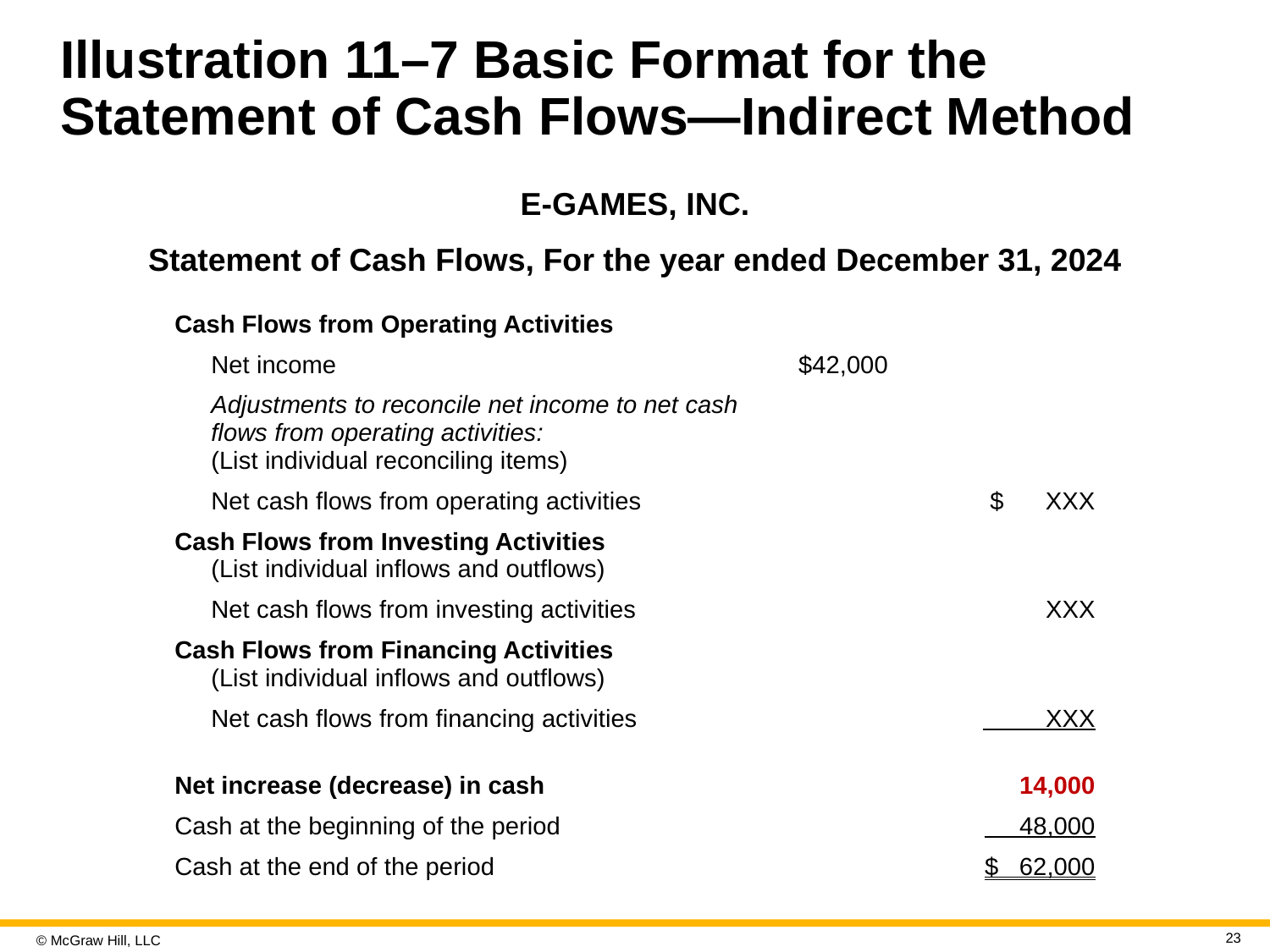

# Illustration 11–7 Basic Format for the Statement of Cash Flows—Indirect Method
E-GAMES, INC.
Statement of Cash Flows, For the year ended December 31, 2024
| Cash Flows from Operating Activities |  |  |
| --- | --- | --- |
| Net income | $42,000 |  |
| Adjustments to reconcile net income to net cash flows from operating activities: (List individual reconciling items) |  |  |
| Net cash flows from operating activities |  | $ XXX |
| Cash Flows from Investing Activities (List individual inflows and outflows) |  |  |
| Net cash flows from investing activities |  | XXX |
| Cash Flows from Financing Activities (List individual inflows and outflows) |  |  |
| Net cash flows from financing activities |  | XXX |
| Net increase (decrease) in cash |  | 14,000 |
| Cash at the beginning of the period |  | 48,000 |
| Cash at the end of the period |  | $ 62,000 |
23